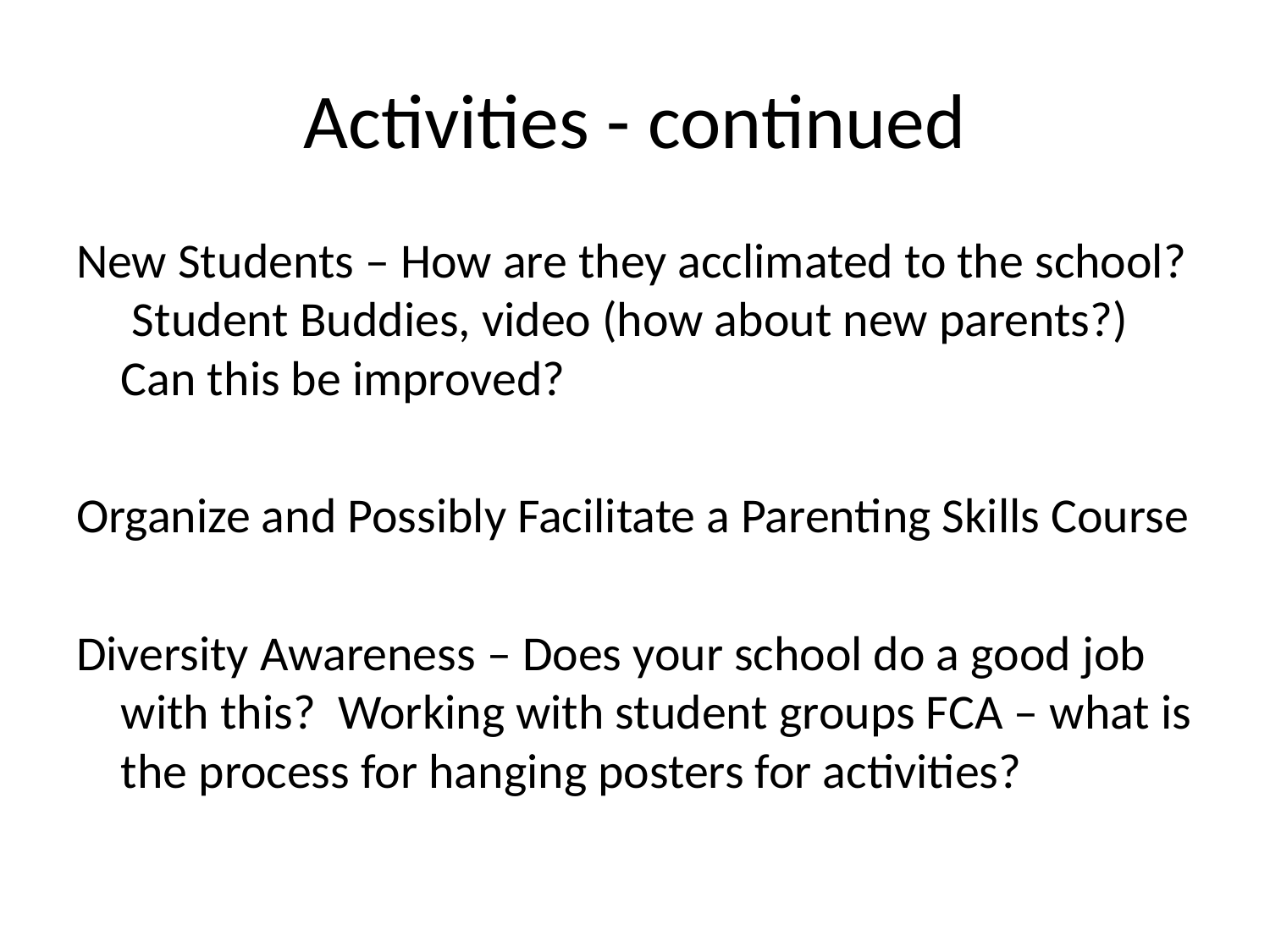

# Activities - continued
New Students – How are they acclimated to the school?  Student Buddies, video (how about new parents?) Can this be improved?

Organize and Possibly Facilitate a Parenting Skills Course

Diversity Awareness – Does your school do a good job with this?  Working with student groups FCA – what is the process for hanging posters for activities?